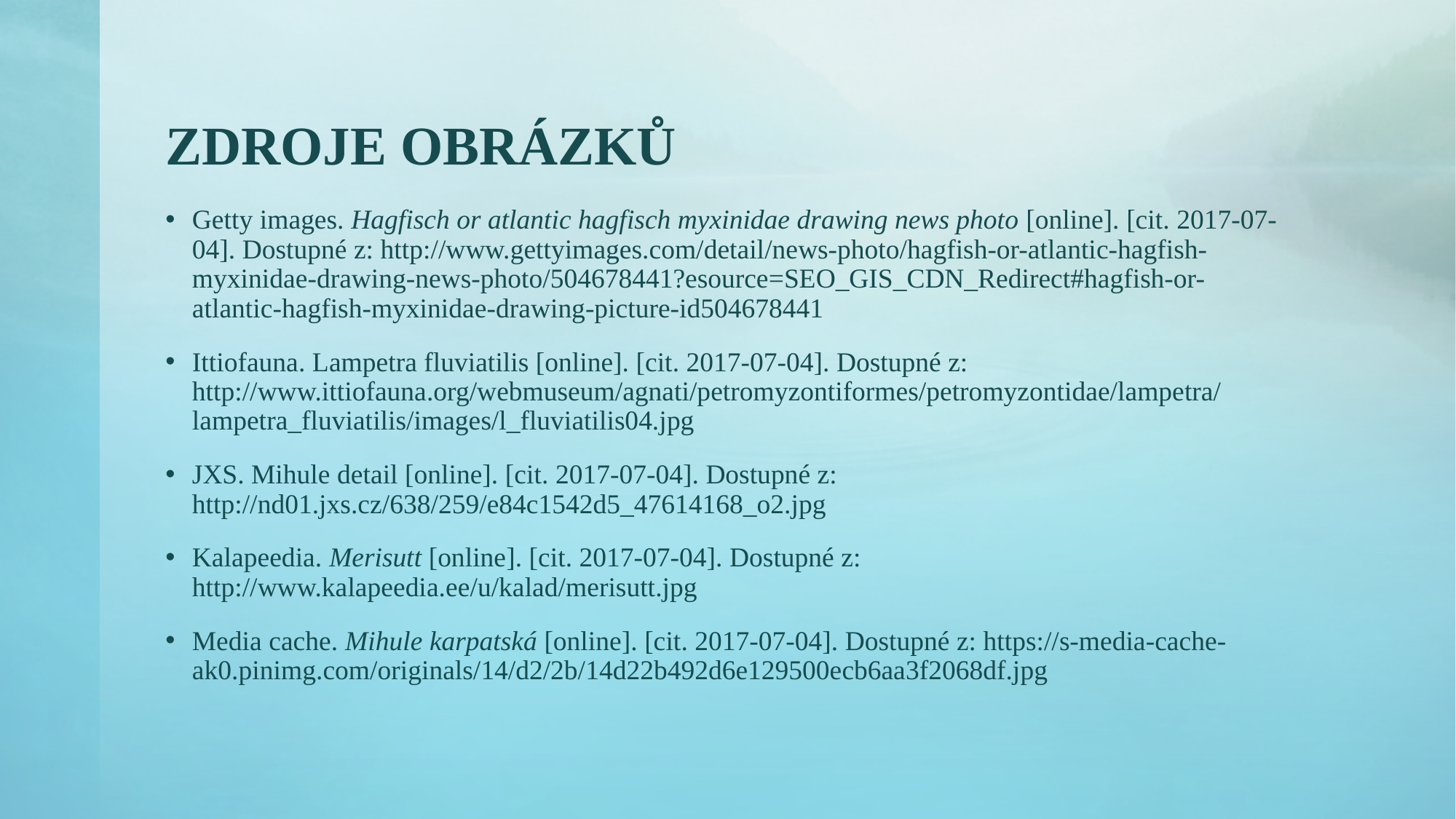

# ZDROJE OBRÁZKŮ
Getty images. Hagfisch or atlantic hagfisch myxinidae drawing news photo [online]. [cit. 2017-07-04]. Dostupné z: http://www.gettyimages.com/detail/news-photo/hagfish-or-atlantic-hagfish-myxinidae-drawing-news-photo/504678441?esource=SEO_GIS_CDN_Redirect#hagfish-or-atlantic-hagfish-myxinidae-drawing-picture-id504678441
Ittiofauna. Lampetra fluviatilis [online]. [cit. 2017-07-04]. Dostupné z: http://www.ittiofauna.org/webmuseum/agnati/petromyzontiformes/petromyzontidae/lampetra/lampetra_fluviatilis/images/l_fluviatilis04.jpg
JXS. Mihule detail [online]. [cit. 2017-07-04]. Dostupné z: http://nd01.jxs.cz/638/259/e84c1542d5_47614168_o2.jpg
Kalapeedia. Merisutt [online]. [cit. 2017-07-04]. Dostupné z: http://www.kalapeedia.ee/u/kalad/merisutt.jpg
Media cache. Mihule karpatská [online]. [cit. 2017-07-04]. Dostupné z: https://s-media-cache-ak0.pinimg.com/originals/14/d2/2b/14d22b492d6e129500ecb6aa3f2068df.jpg